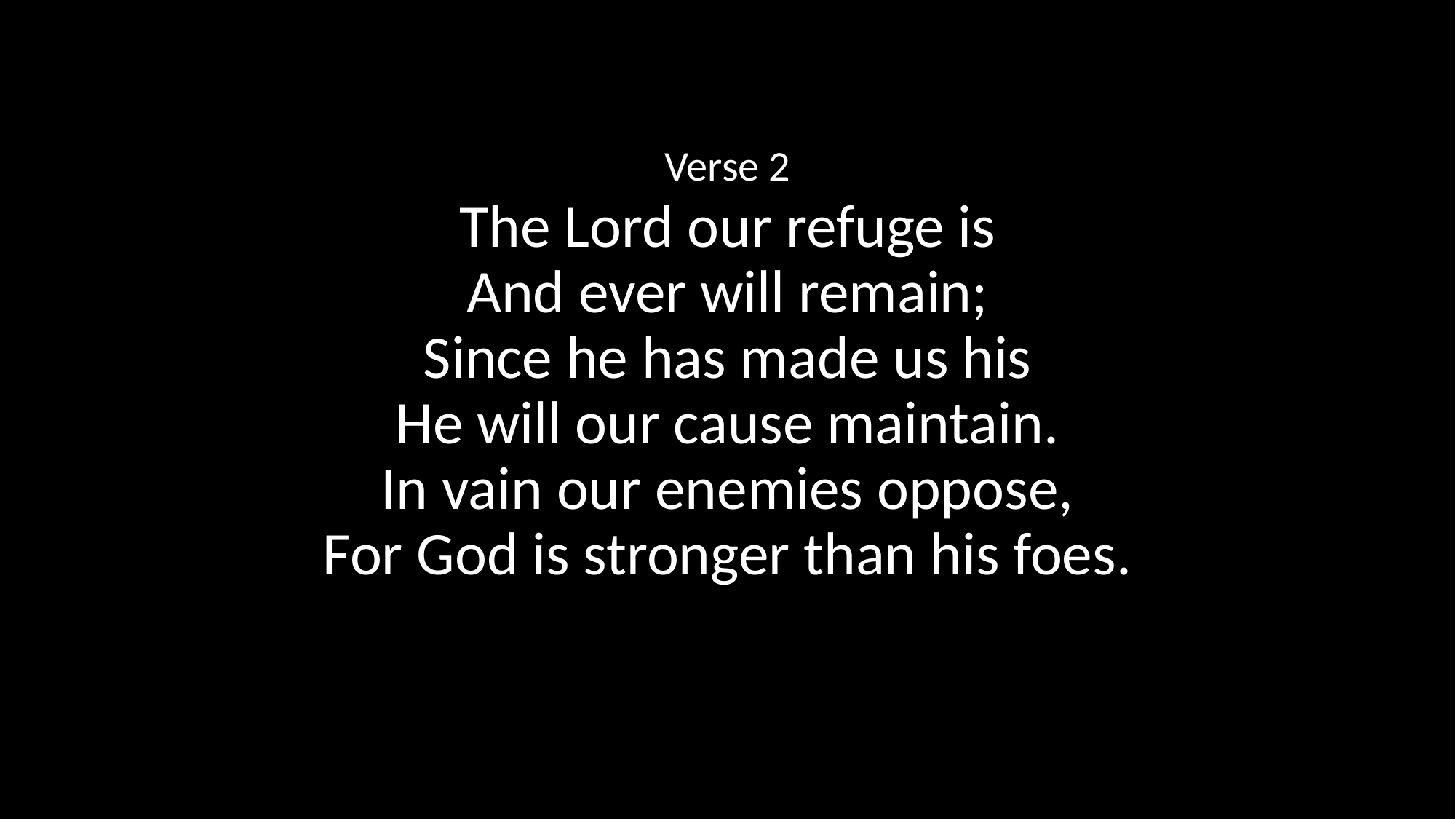

Verse 2
The Lord our refuge is
And ever will remain;
Since he has made us his
He will our cause maintain.
In vain our enemies oppose,
For God is stronger than his foes.